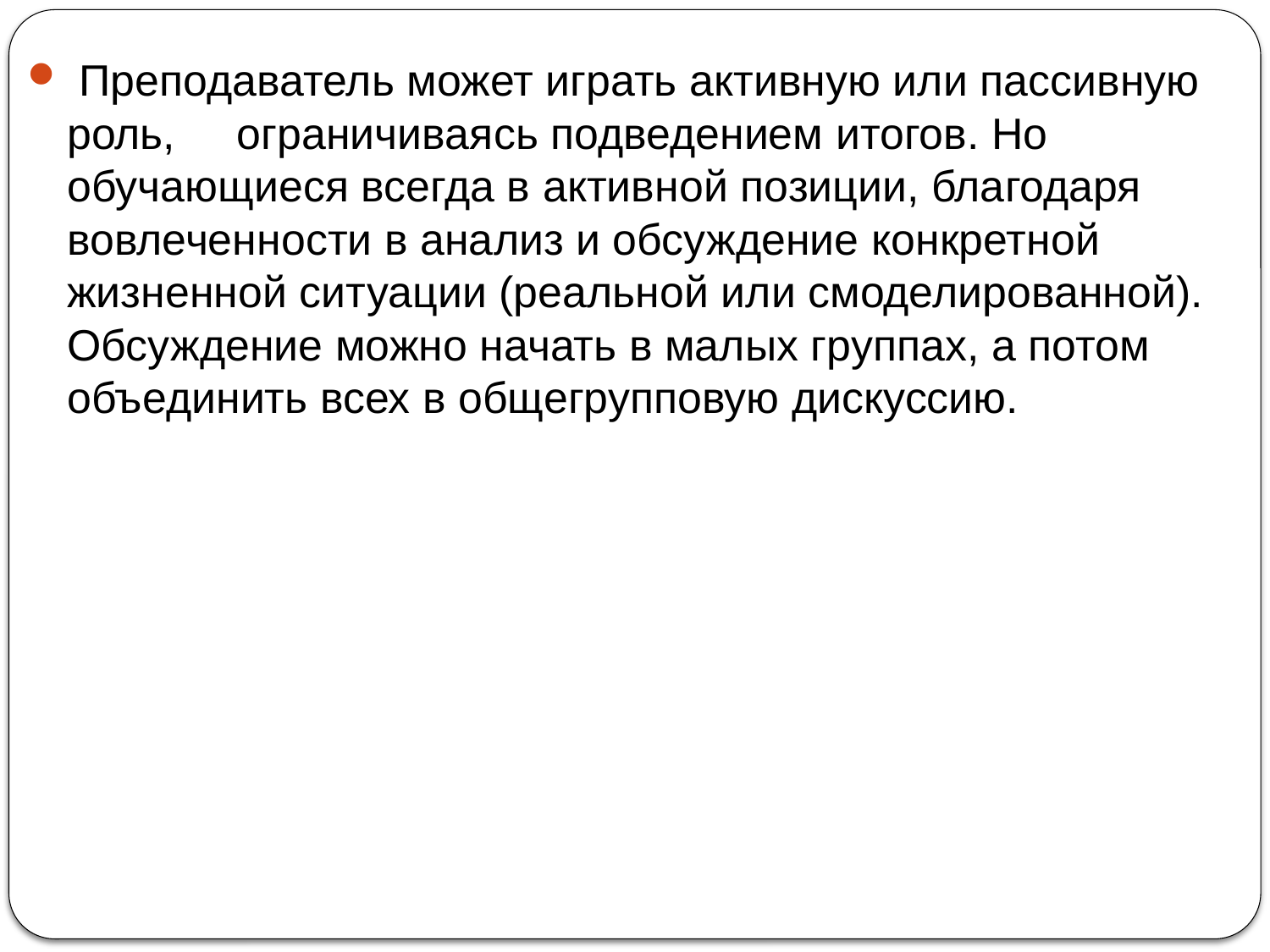

Преподаватель может играть активную или пассивную роль,     ограничиваясь подведением итогов. Но обучающиеся всегда в активной позиции, благодаря вовлеченности в анализ и обсуждение конкретной жизненной ситуации (реальной или смоделированной). Обсуждение можно начать в малых группах, а потом объединить всех в общегрупповую дискуссию.